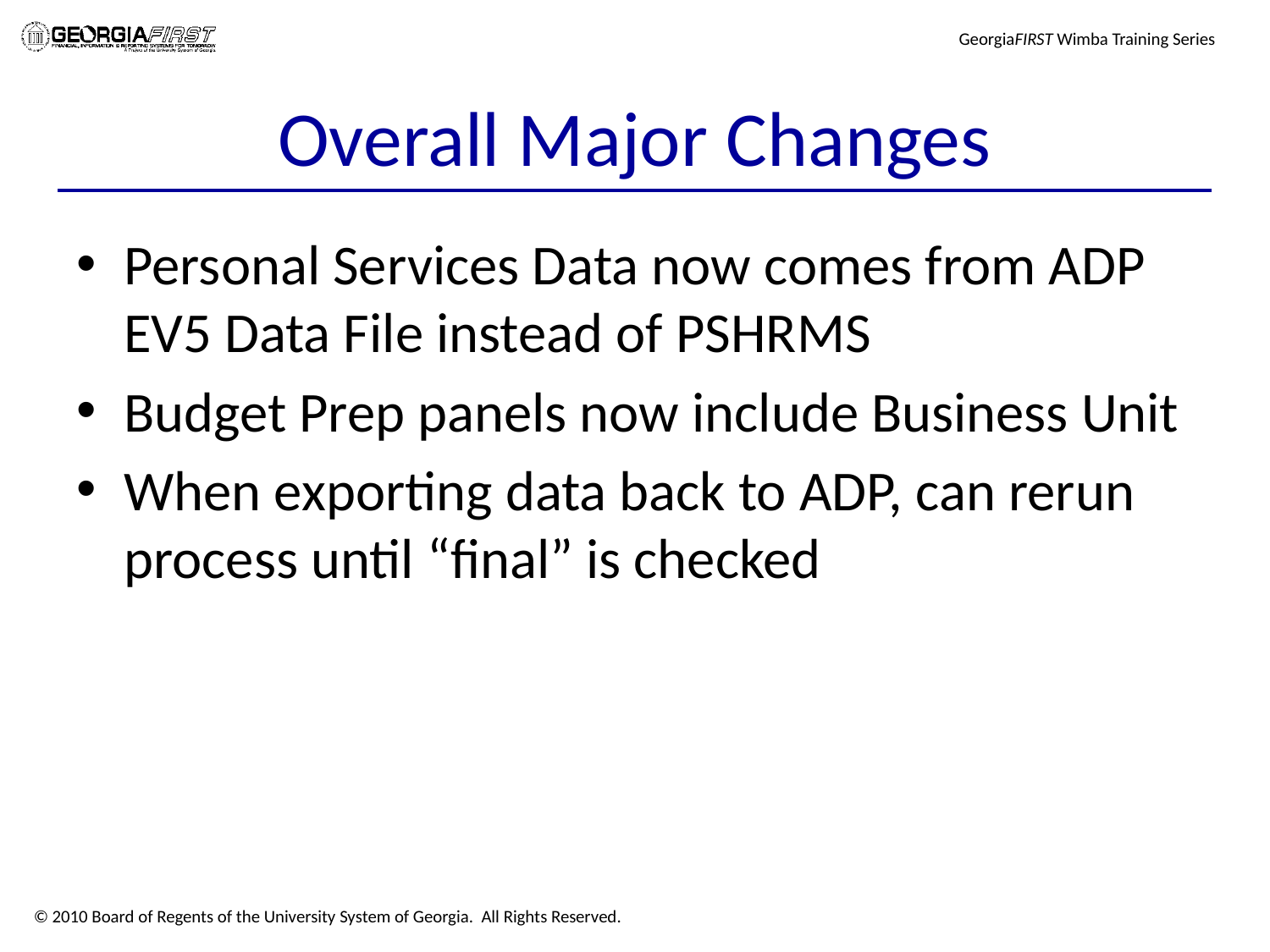

# Overall Major Changes
Personal Services Data now comes from ADP EV5 Data File instead of PSHRMS
Budget Prep panels now include Business Unit
When exporting data back to ADP, can rerun process until “final” is checked